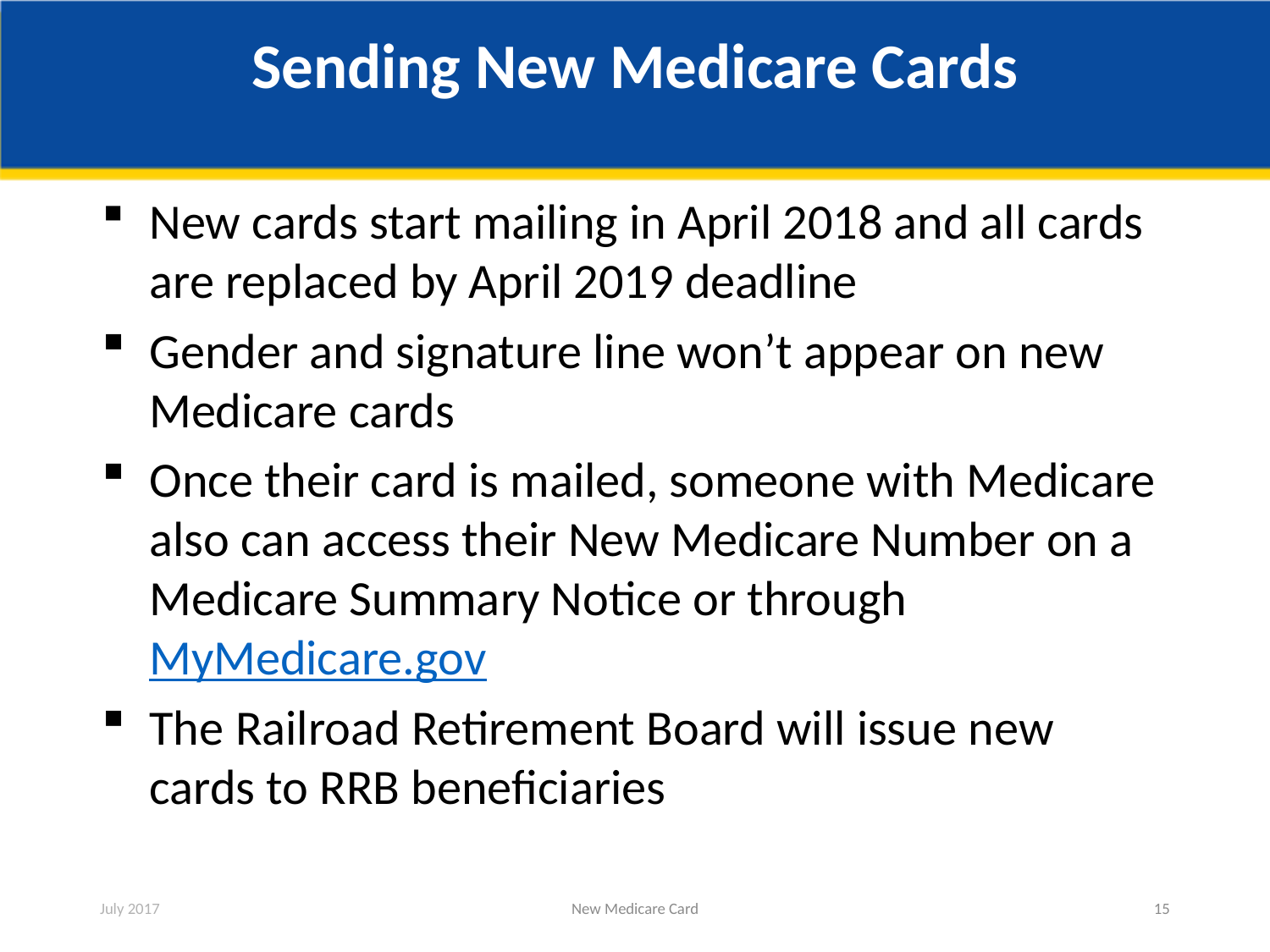

# Sending New Medicare Cards
New cards start mailing in April 2018 and all cards are replaced by April 2019 deadline
Gender and signature line won’t appear on new Medicare cards
Once their card is mailed, someone with Medicare also can access their New Medicare Number on a Medicare Summary Notice or through MyMedicare.gov
The Railroad Retirement Board will issue new cards to RRB beneficiaries
July 2017
New Medicare Card
15